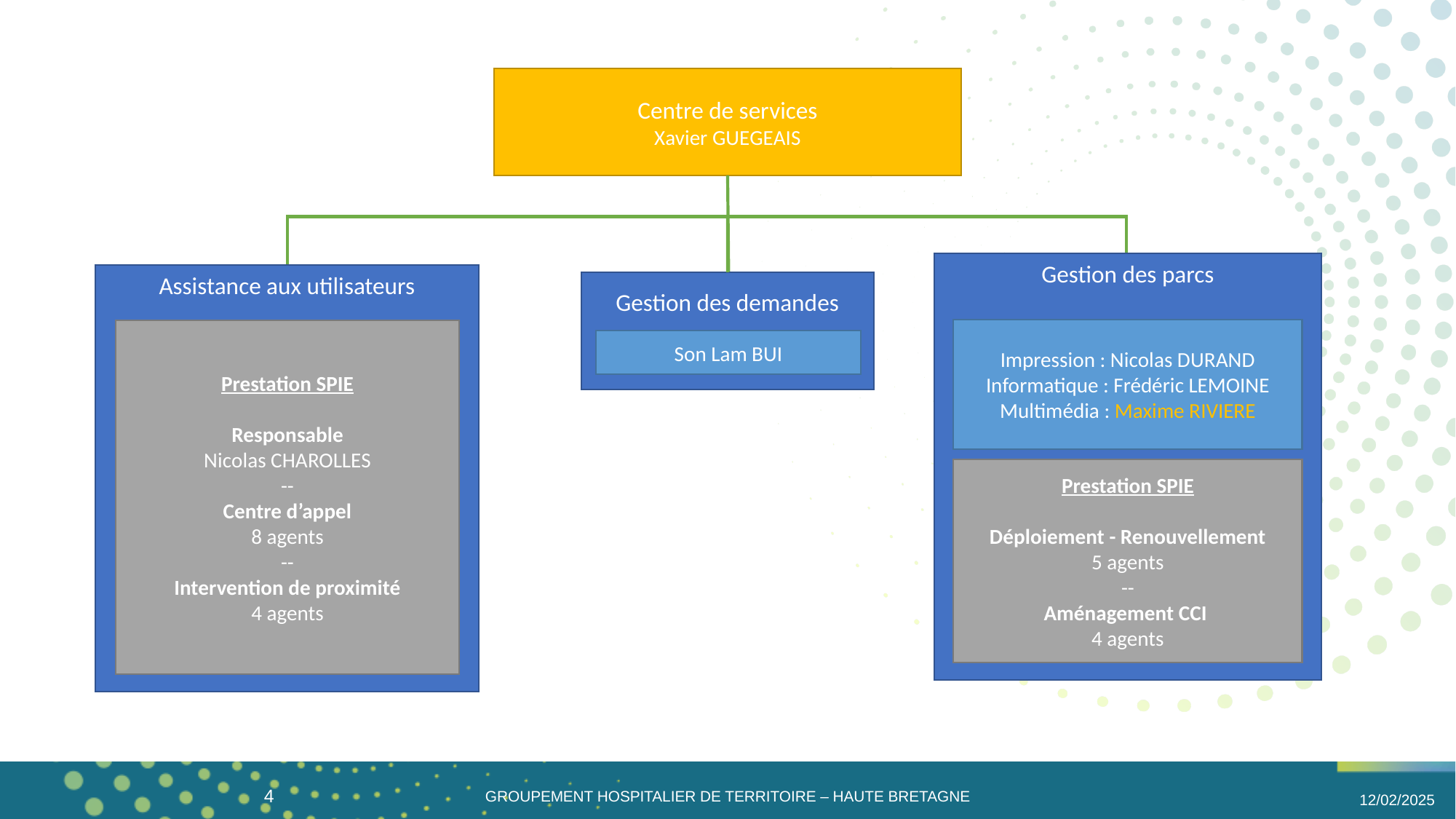

Centre de services
Xavier GUEGEAIS
Gestion des parcs
Impression : Nicolas DURAND
Informatique : Frédéric LEMOINE
Multimédia : Maxime RIVIERE
Prestation SPIE

Déploiement - Renouvellement
5 agents
--
Aménagement CCI
4 agents
Assistance aux utilisateurs
Gestion des demandes

Prestation SPIE

Responsable
Nicolas CHAROLLES
--
Centre d’appel
8 agents
--
Intervention de proximité
4 agents
Son Lam BUI
GROUPEMENT HOSPITALIER DE TERRITOIRE – HAUTE BRETAGNE
4
12/02/2025